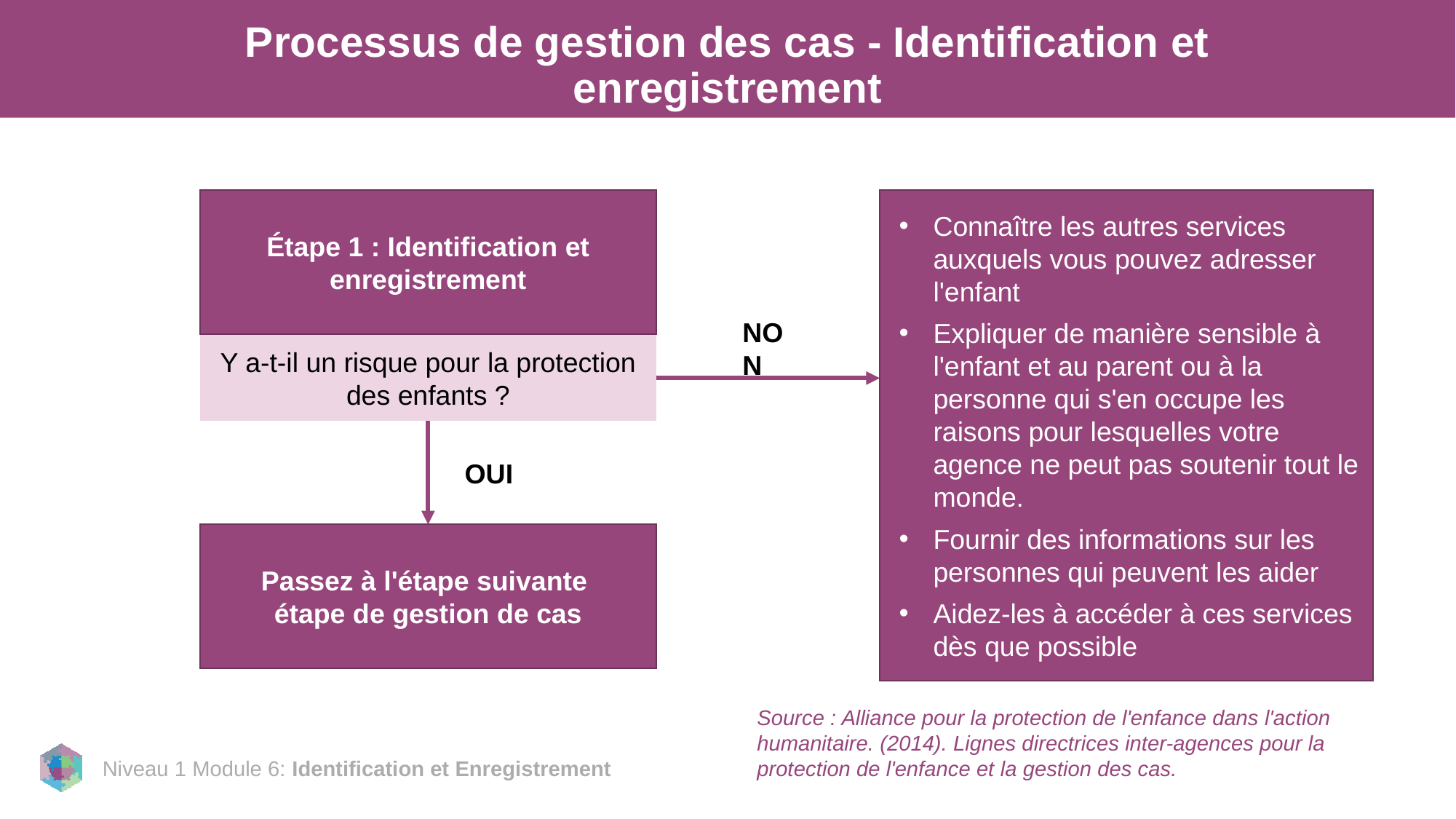

# Processus de gestion des cas - Identification et enregistrement
Connaître les autres services auxquels vous pouvez adresser l'enfant
Expliquer de manière sensible à l'enfant et au parent ou à la personne qui s'en occupe les raisons pour lesquelles votre agence ne peut pas soutenir tout le monde.
Fournir des informations sur les personnes qui peuvent les aider
Aidez-les à accéder à ces services dès que possible
Étape 1 : Identification et enregistrement
NON
Y a-t-il un risque pour la protection des enfants ?
OUI
Passez à l'étape suivante
étape de gestion de cas
Source : Alliance pour la protection de l'enfance dans l'action humanitaire. (2014). Lignes directrices inter-agences pour la protection de l'enfance et la gestion des cas.